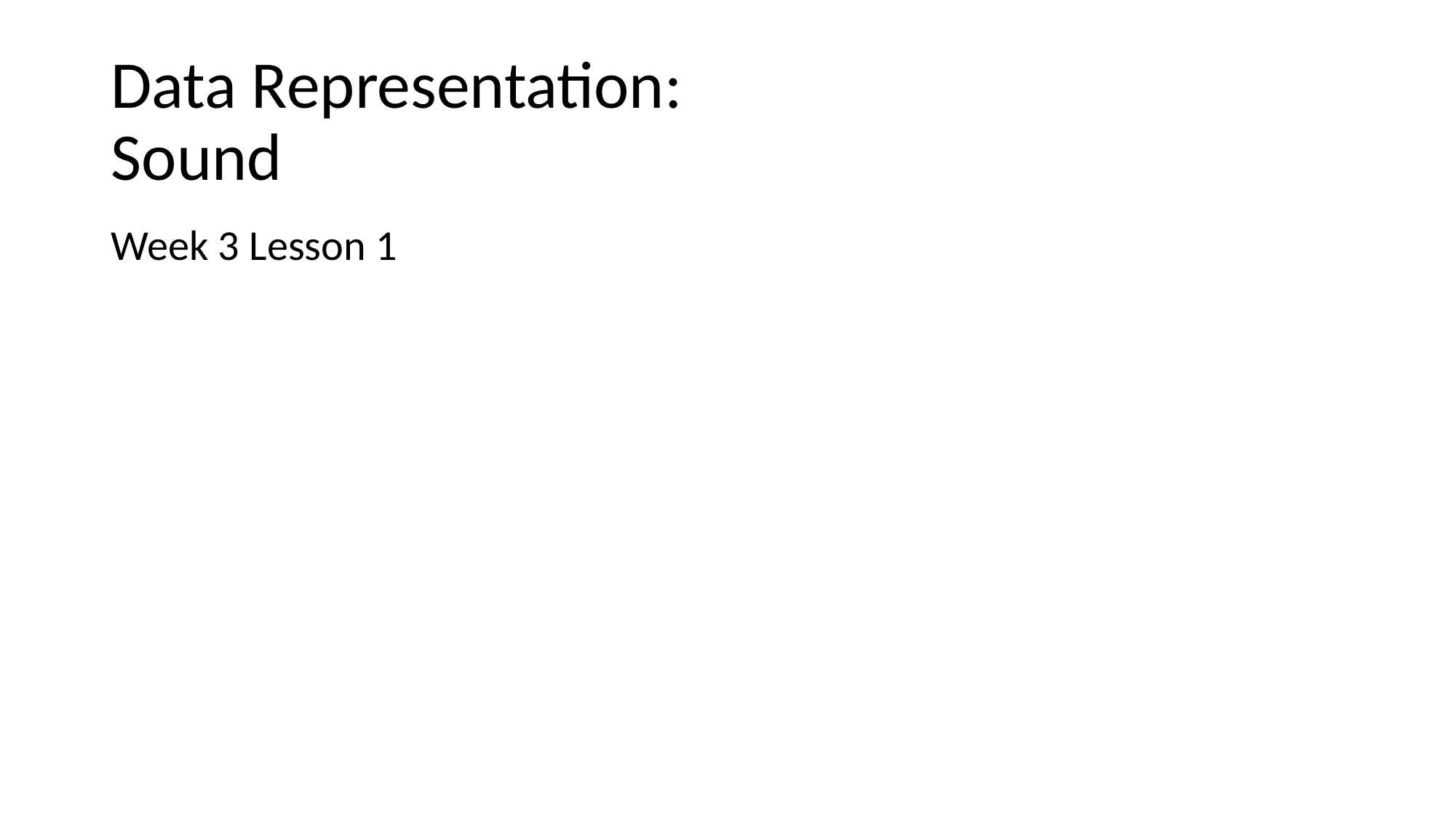

# Data Representation: Sound
Week 3 Lesson 1